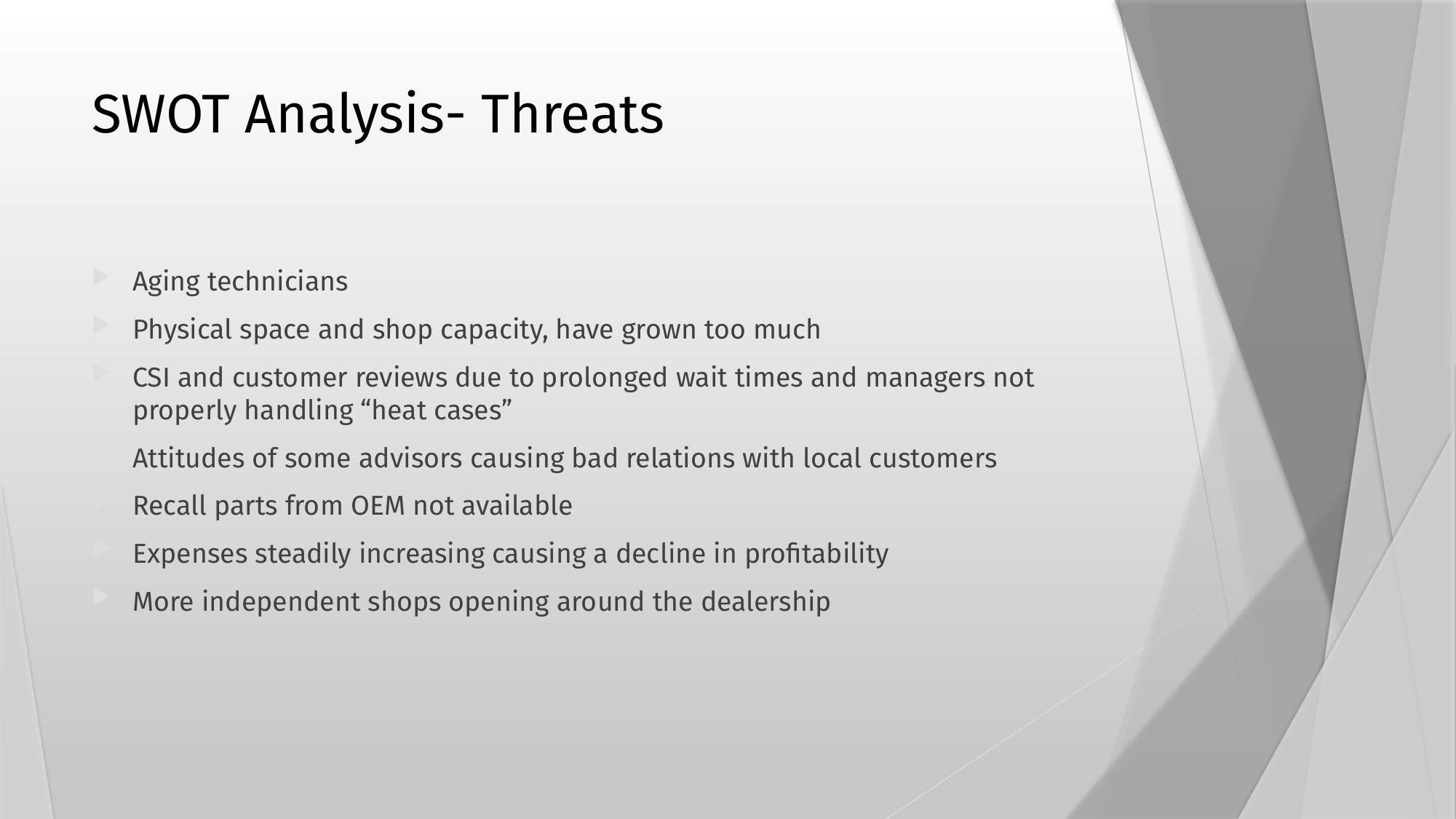

# SWOT Analysis- Threats
Aging technicians
Physical space and shop capacity, have grown too much
CSI and customer reviews due to prolonged wait times and managers not properly handling “heat cases”
Attitudes of some advisors causing bad relations with local customers
Recall parts from OEM not available
Expenses steadily increasing causing a decline in profitability
More independent shops opening around the dealership